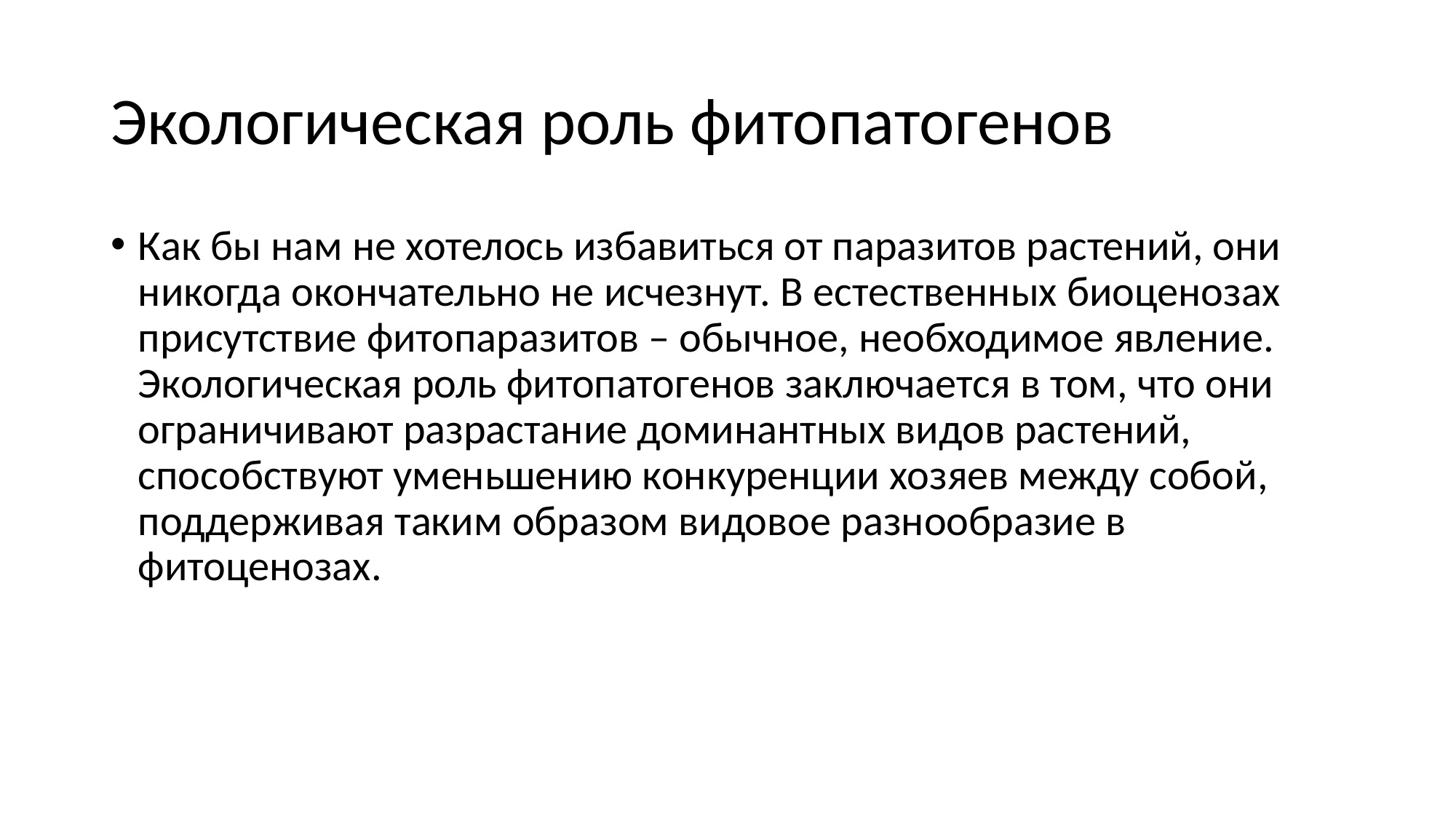

# Экологическая роль фитопатогенов
Как бы нам не хотелось избавиться от паразитов растений, они никогда окончательно не исчезнут. В естественных биоценозах присутствие фитопаразитов – обычное, необходимое явление. Экологическая роль фитопатогенов заключается в том, что они ограничивают разрастание доминантных видов растений, способствуют уменьшению конкуренции хозяев между собой, поддерживая таким образом видовое разнообразие в фитоценозах.